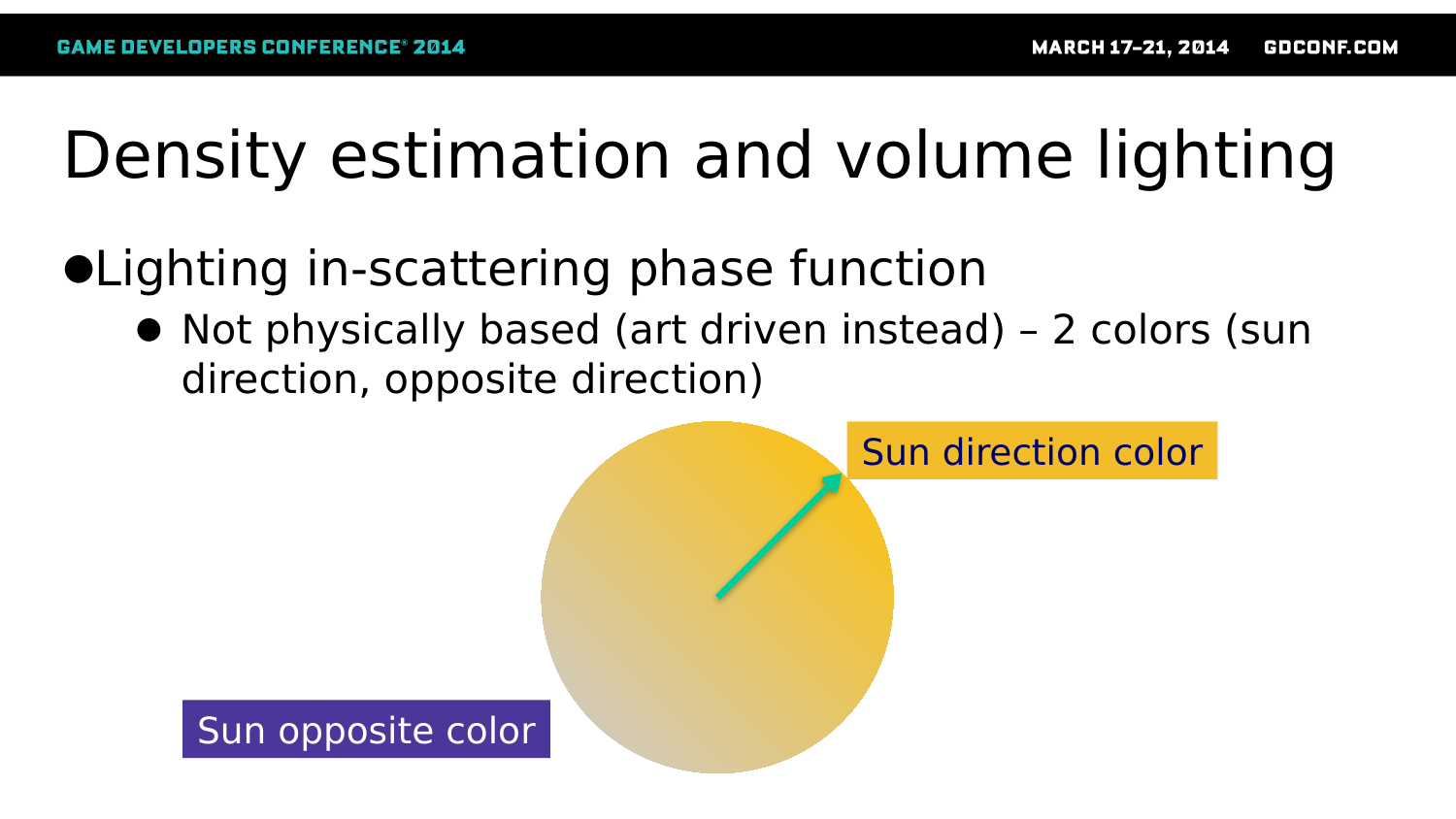

# Density estimation and volume lighting
Lighting in-scattering phase function
Not physically based (art driven instead) – 2 colors (sun direction, opposite direction)

Sun direction color
Sun opposite color